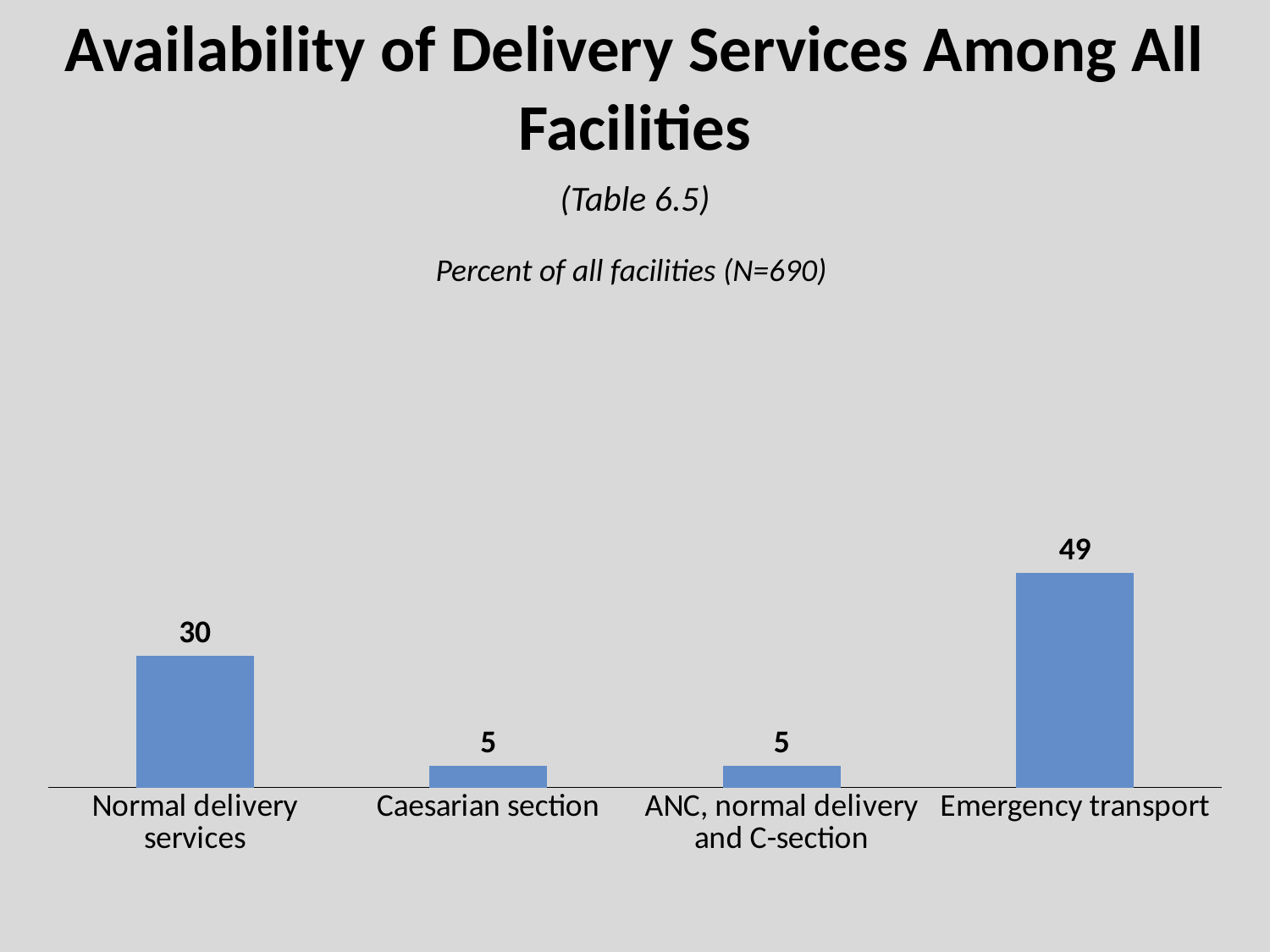

# Availability of Delivery Services Among All Facilities
(Table 6.5)

### Chart

| Category | Series 1 |
|---|---|
| Normal delivery services | 30.0 |
| Caesarian section | 5.0 |
| ANC, normal delivery and C-section | 5.0 |
| Emergency transport | 49.0 |
Percent of all facilities (N=690)